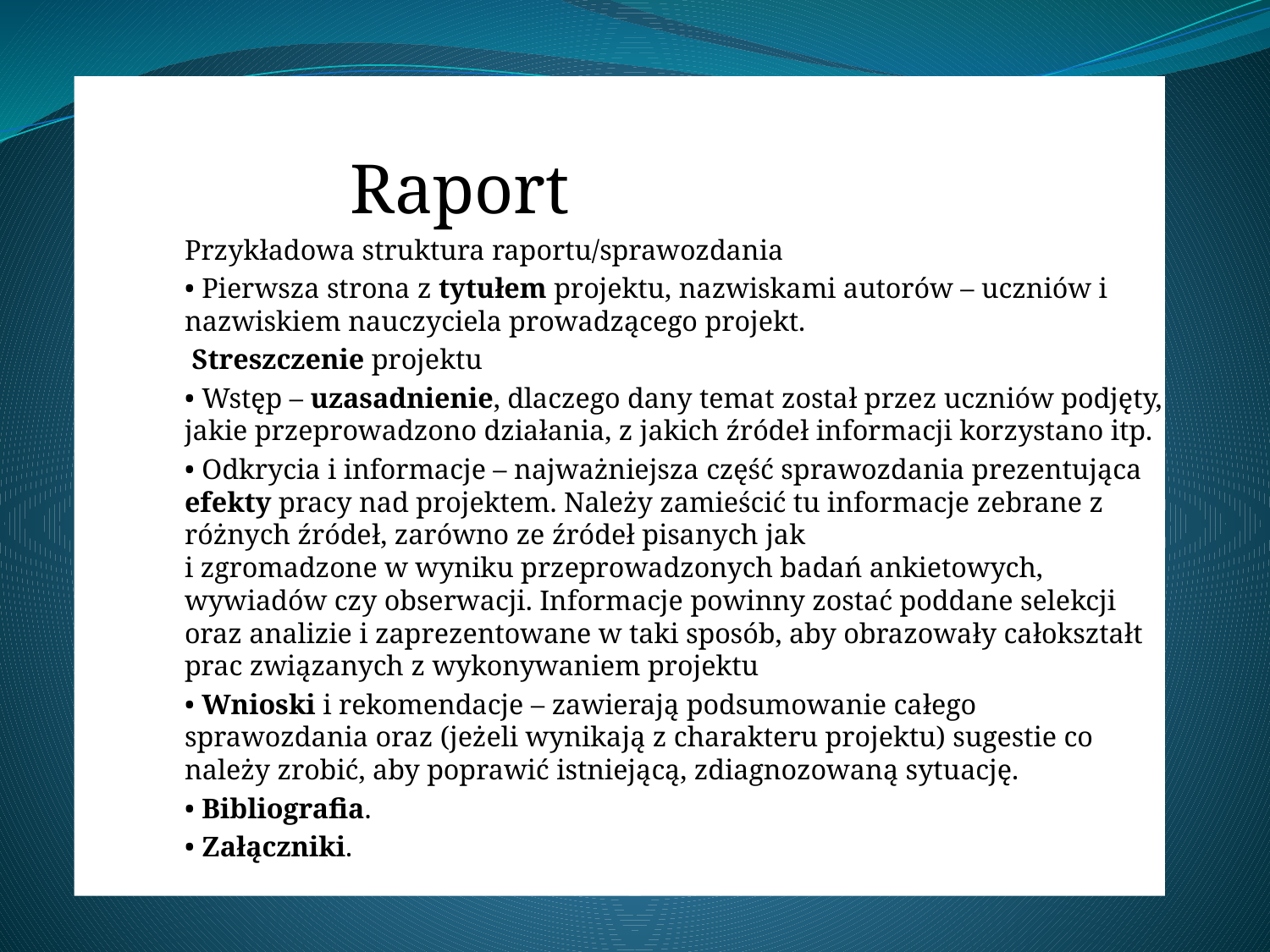

Raport
Przykładowa struktura raportu/sprawozdania
• Pierwsza strona z tytułem projektu, nazwiskami autorów – uczniów i nazwiskiem nauczyciela prowadzącego projekt.
 Streszczenie projektu
• Wstęp – uzasadnienie, dlaczego dany temat został przez uczniów podjęty, jakie przeprowadzono działania, z jakich źródeł informacji korzystano itp.
• Odkrycia i informacje – najważniejsza część sprawozdania prezentująca efekty pracy nad projektem. Należy zamieścić tu informacje zebrane z różnych źródeł, zarówno ze źródeł pisanych jak
i zgromadzone w wyniku przeprowadzonych badań ankietowych, wywiadów czy obserwacji. Informacje powinny zostać poddane selekcji oraz analizie i zaprezentowane w taki sposób, aby obrazowały całokształt prac związanych z wykonywaniem projektu
• Wnioski i rekomendacje – zawierają podsumowanie całego sprawozdania oraz (jeżeli wynikają z charakteru projektu) sugestie co należy zrobić, aby poprawić istniejącą, zdiagnozowaną sytuację.
• Bibliografia.
• Załączniki.